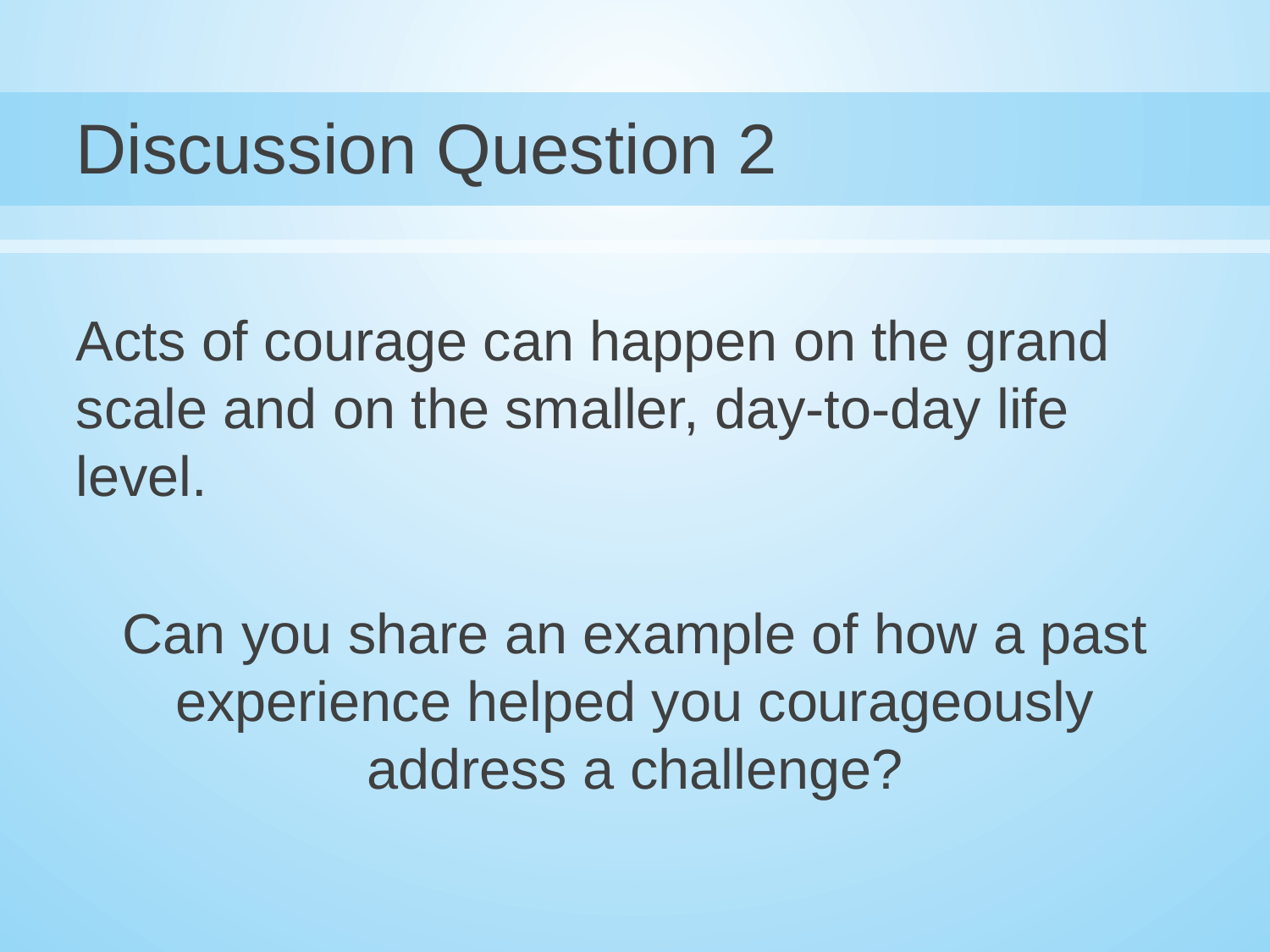

# Discussion Question 2
Acts of courage can happen on the grand scale and on the smaller, day-to-day life level.

Can you share an example of how a past experience helped you courageously address a challenge?